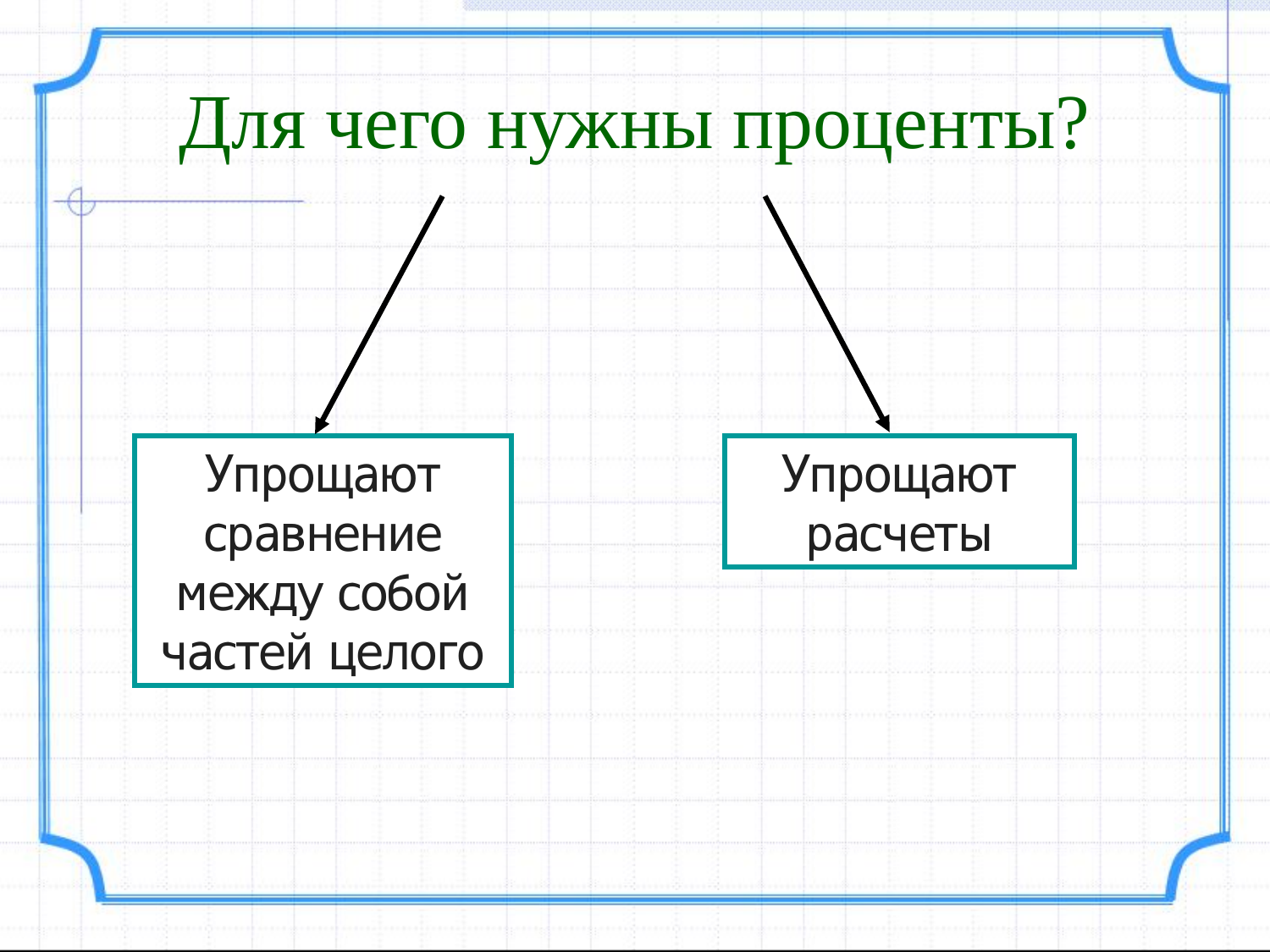

# Для чего нужны проценты?

Упрощают
сравнение между собой частей целого
Упрощают
расчеты